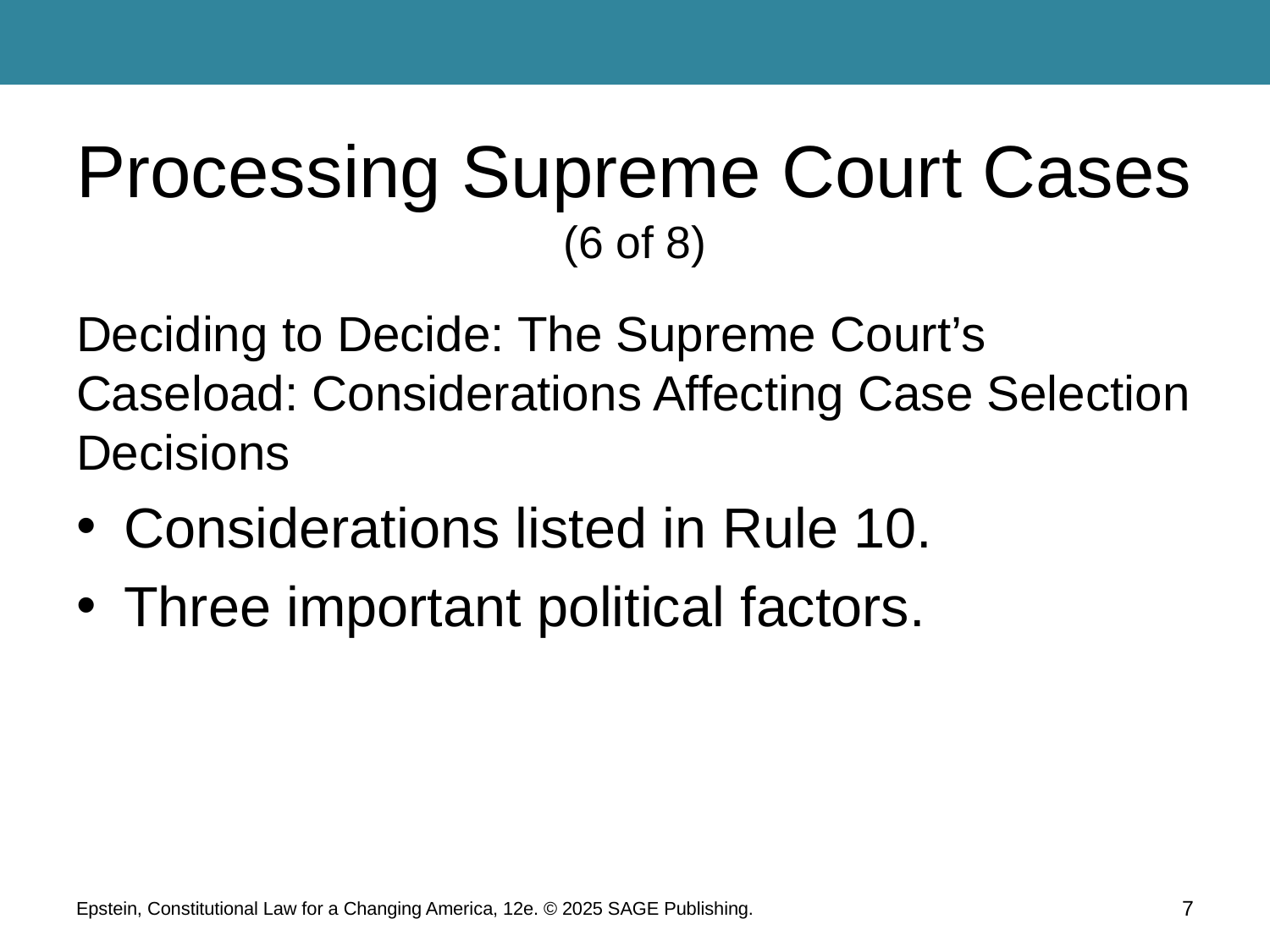

# Processing Supreme Court Cases (6 of 8)
Deciding to Decide: The Supreme Court’s Caseload: Considerations Affecting Case Selection Decisions
Considerations listed in Rule 10.
Three important political factors.
Epstein, Constitutional Law for a Changing America, 12e. © 2025 SAGE Publishing.
7